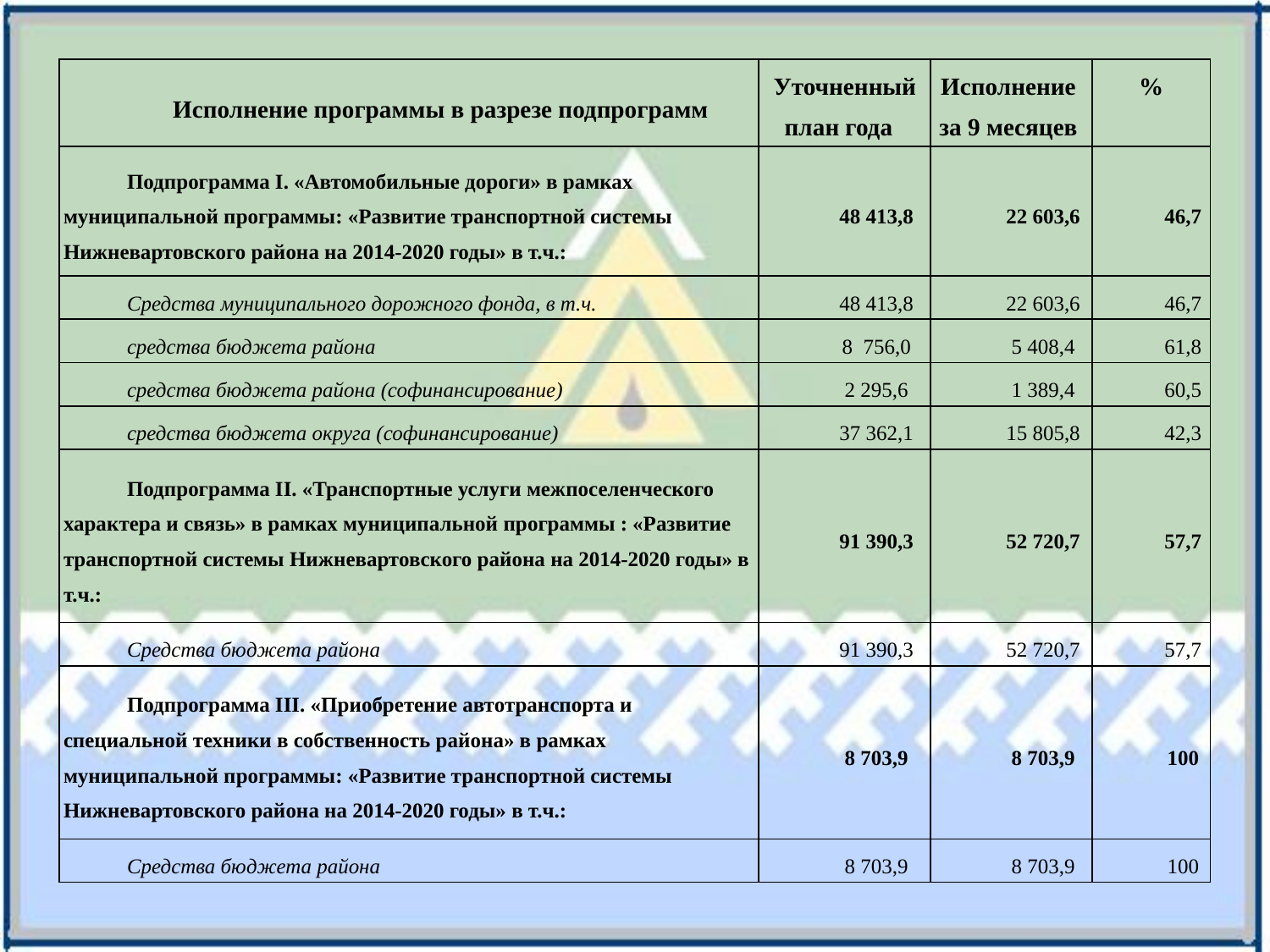

| Исполнение программы в разрезе подпрограмм | Уточненный план года | Исполнение за 9 месяцев | % |
| --- | --- | --- | --- |
| Подпрограмма I. «Автомобильные дороги» в рамках муниципальной программы: «Развитие транспортной системы Нижневартовского района на 2014-2020 годы» в т.ч.: | 48 413,8 | 22 603,6 | 46,7 |
| Средства муниципального дорожного фонда, в т.ч. | 48 413,8 | 22 603,6 | 46,7 |
| средства бюджета района | 8 756,0 | 5 408,4 | 61,8 |
| средства бюджета района (софинансирование) | 2 295,6 | 1 389,4 | 60,5 |
| средства бюджета округа (софинансирование) | 37 362,1 | 15 805,8 | 42,3 |
| Подпрограмма II. «Транспортные услуги межпоселенческого характера и связь» в рамках муниципальной программы : «Развитие транспортной системы Нижневартовского района на 2014-2020 годы» в т.ч.: | 91 390,3 | 52 720,7 | 57,7 |
| Средства бюджета района | 91 390,3 | 52 720,7 | 57,7 |
| Подпрограмма III. «Приобретение автотранспорта и специальной техники в собственность района» в рамках муниципальной программы: «Развитие транспортной системы Нижневартовского района на 2014-2020 годы» в т.ч.: | 8 703,9 | 8 703,9 | 100 |
| Средства бюджета района | 8 703,9 | 8 703,9 | 100 |